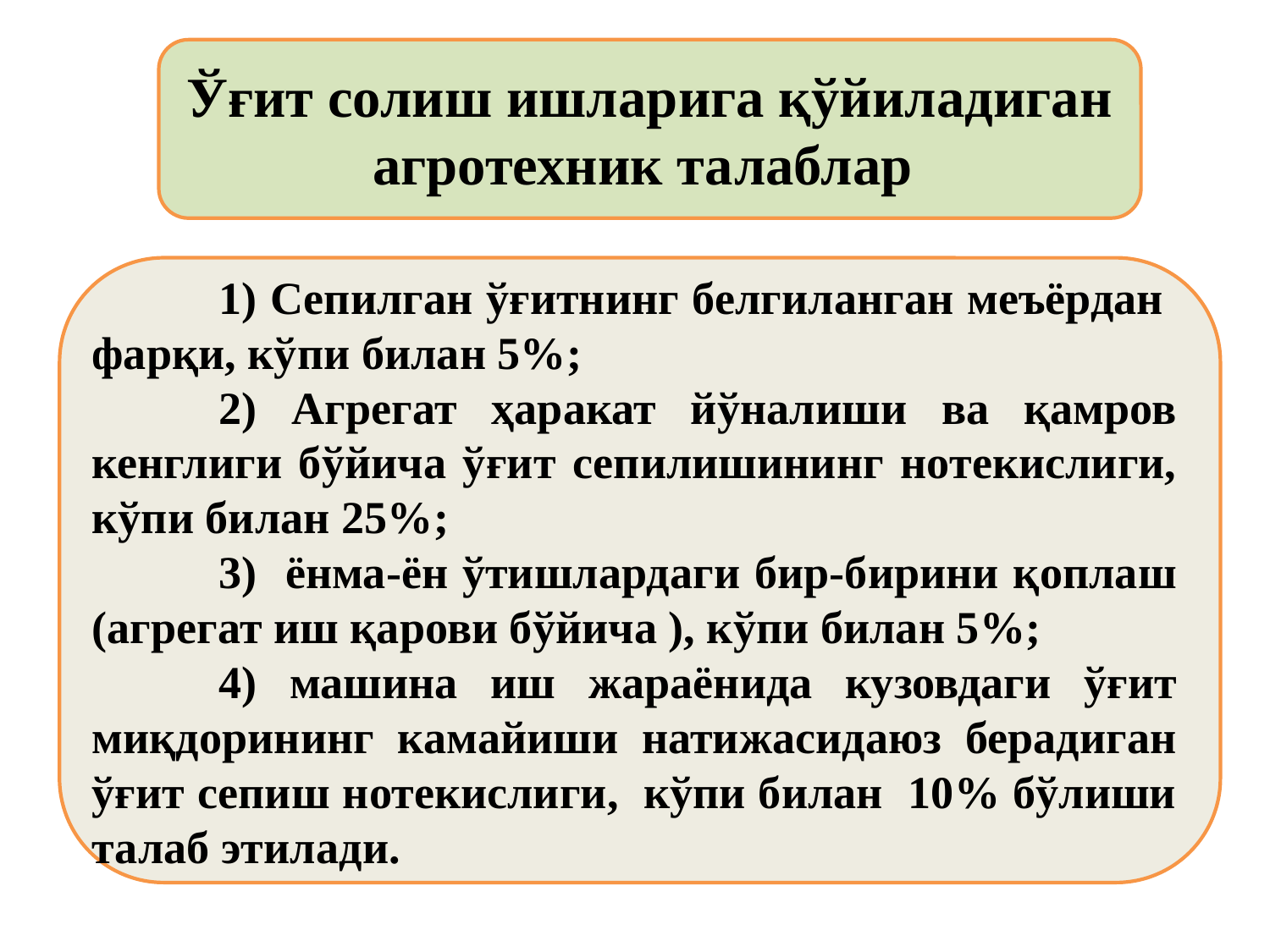

Ўғит солиш ишларига қўйиладиган агротехник талаблар

	1) Сепилган ўғитнинг белгиланган меъёрдан  фарқи, кўпи билан 5%;
	2) Агрегат ҳаракат йўналиши ва қамров кенглиги бўйича ўғит сепилишининг нотекислиги, кўпи билан 25%;
	3)  ёнма-ён ўтишлардаги бир-бирини қоплаш (агрегат иш қарови бўйича ), кўпи билан 5%;
	4) машина иш жараёнида кузовдаги ўғит миқдорининг камайиши натижасидаюз берадиган ўғит сепиш нотекислиги,  кўпи билан  10% бўлиши талаб этилади.